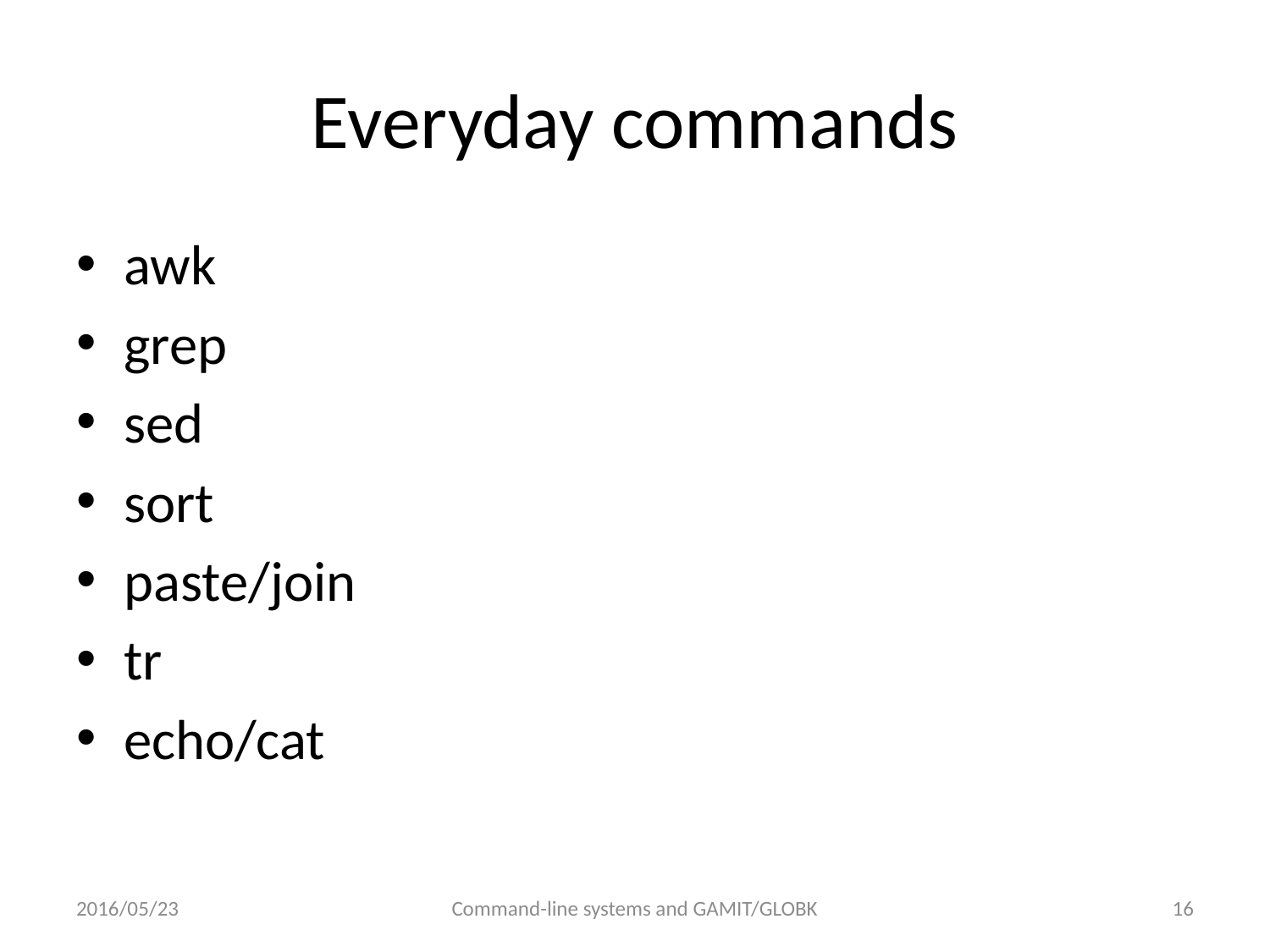

# Everyday commands
awk
grep
sed
sort
paste/join
tr
echo/cat
2016/05/23
Command-line systems and GAMIT/GLOBK
16